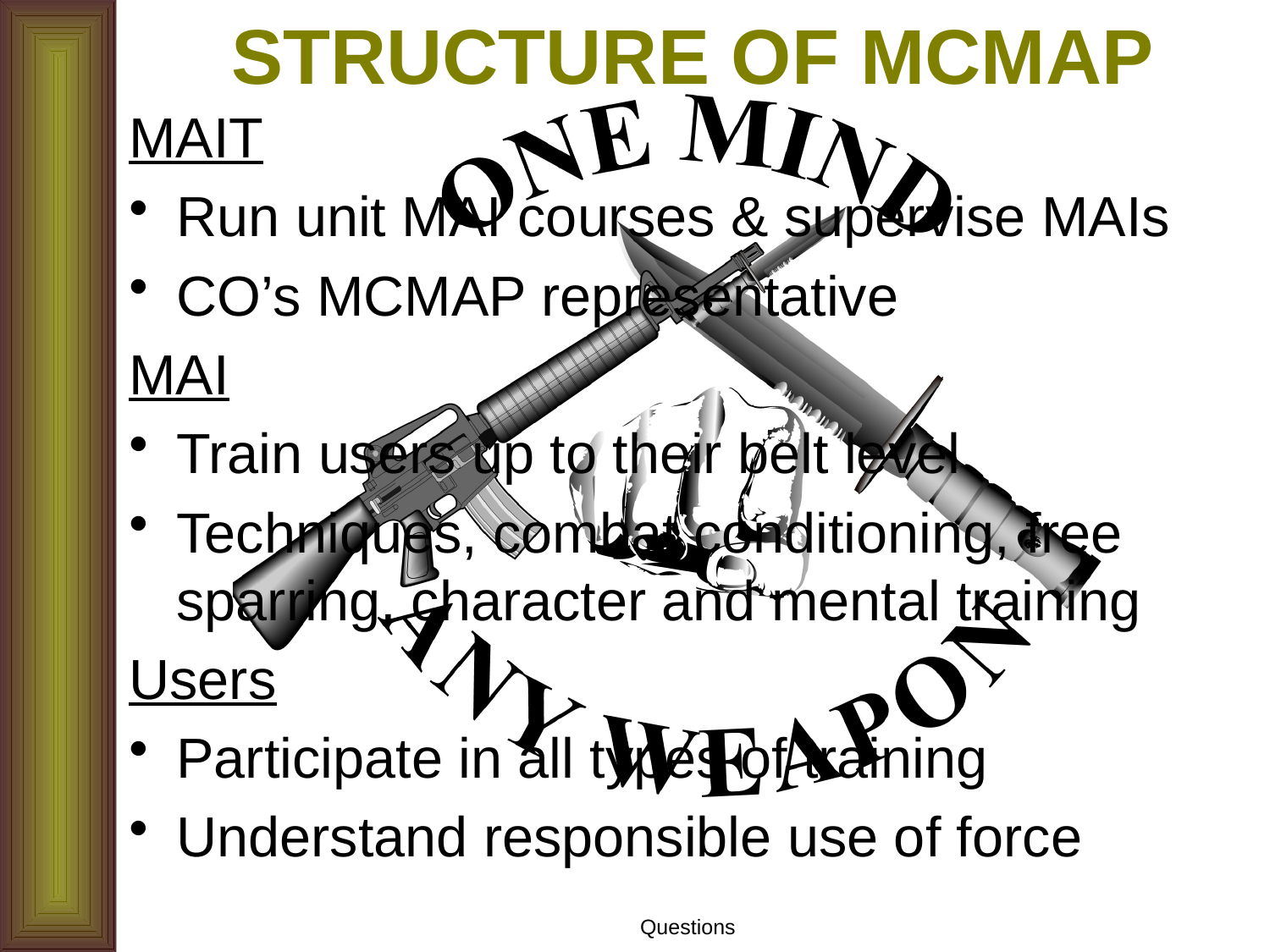

# STRUCTURE OF MCMAP
MAIT
Run unit MAI courses & supervise MAIs
CO’s MCMAP representative
MAI
Train users up to their belt level
Techniques, combat conditioning, free sparring, character and mental training
Users
Participate in all types of training
Understand responsible use of force
Questions